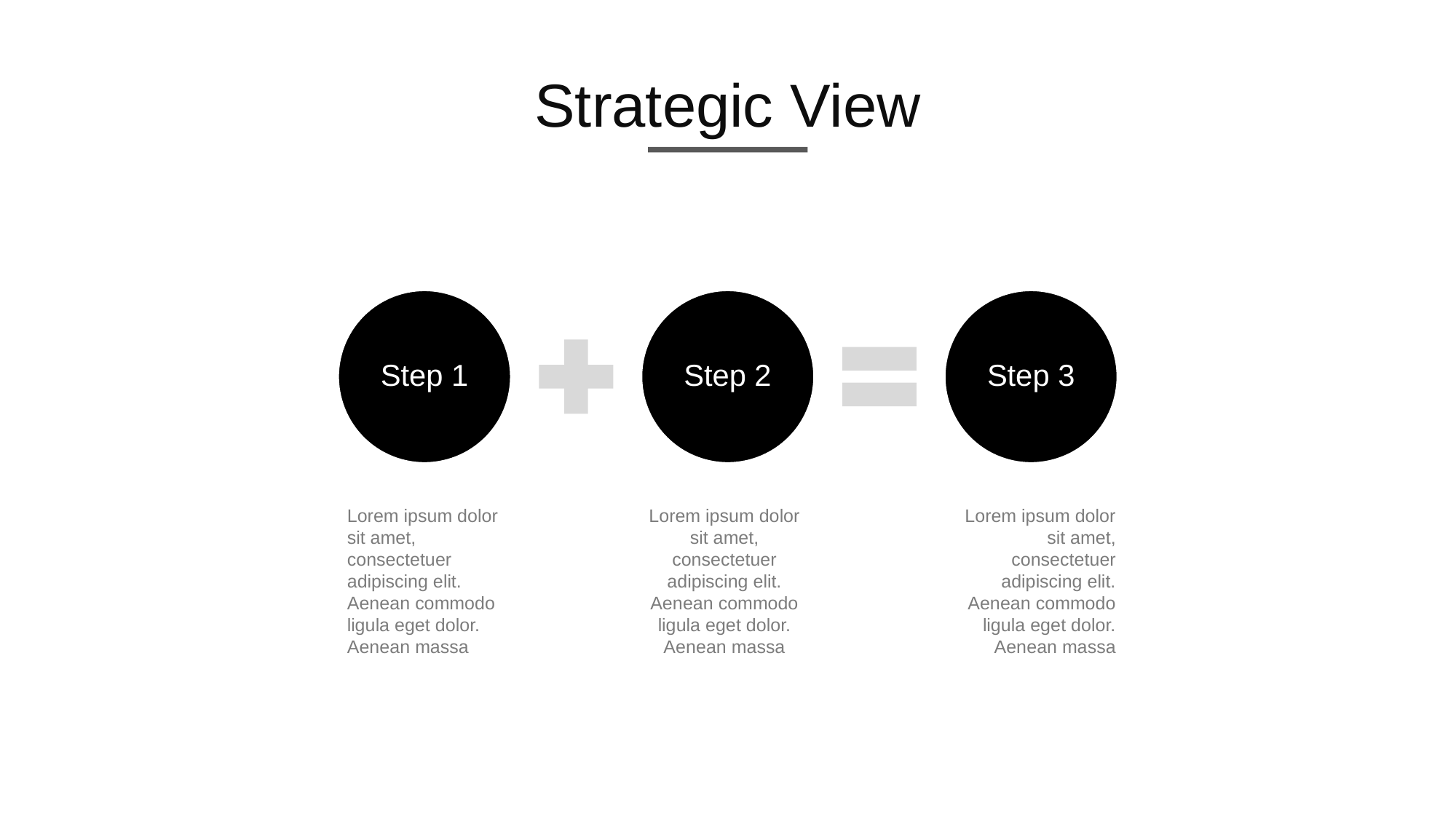

Strategic View
Step 1

Step 2

Step 3

Lorem ipsum dolor sit amet, consectetuer adipiscing elit. Aenean commodo ligula eget dolor. Aenean massa
Lorem ipsum dolor sit amet, consectetuer adipiscing elit. Aenean commodo ligula eget dolor. Aenean massa
Lorem ipsum dolor sit amet, consectetuer adipiscing elit. Aenean commodo ligula eget dolor. Aenean massa